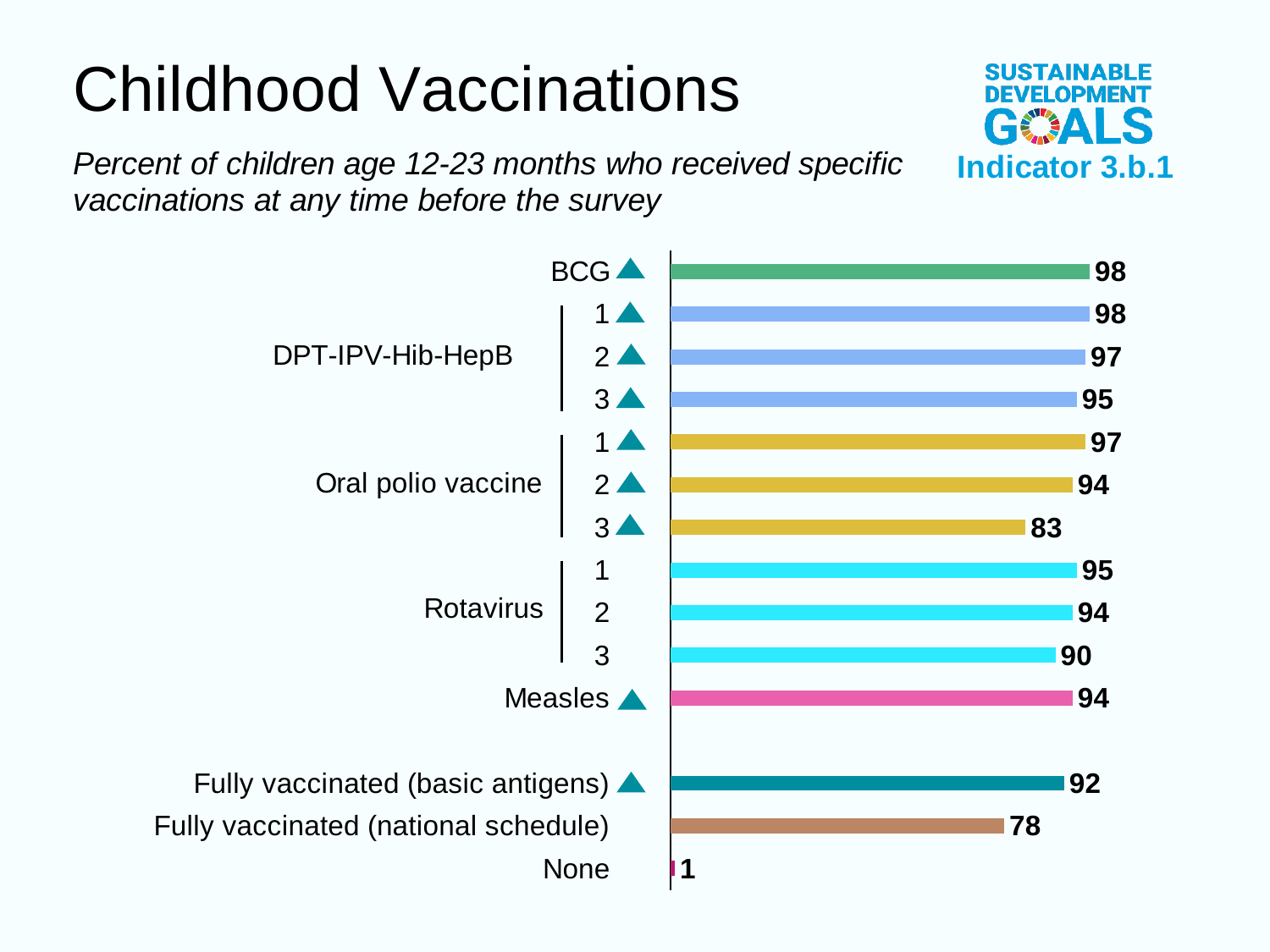

### Chart

| Category | Column3 |
|---|---|
| None        | 1.0 |
| Fully vaccinated (national schedule)        | 78.0 |
| Fully vaccinated (basic antigens)        | 92.0 |
|  | None |
| Measles        | 94.0 |
| 3        | 90.0 |
| 2        | 94.0 |
| 1        | 95.0 |
| 3        | 83.0 |
| 2        | 94.0 |
| 1        | 97.0 |
| 3        | 95.0 |
| 2        | 97.0 |
| 1        | 98.0 |
| BCG        | 98.0 |